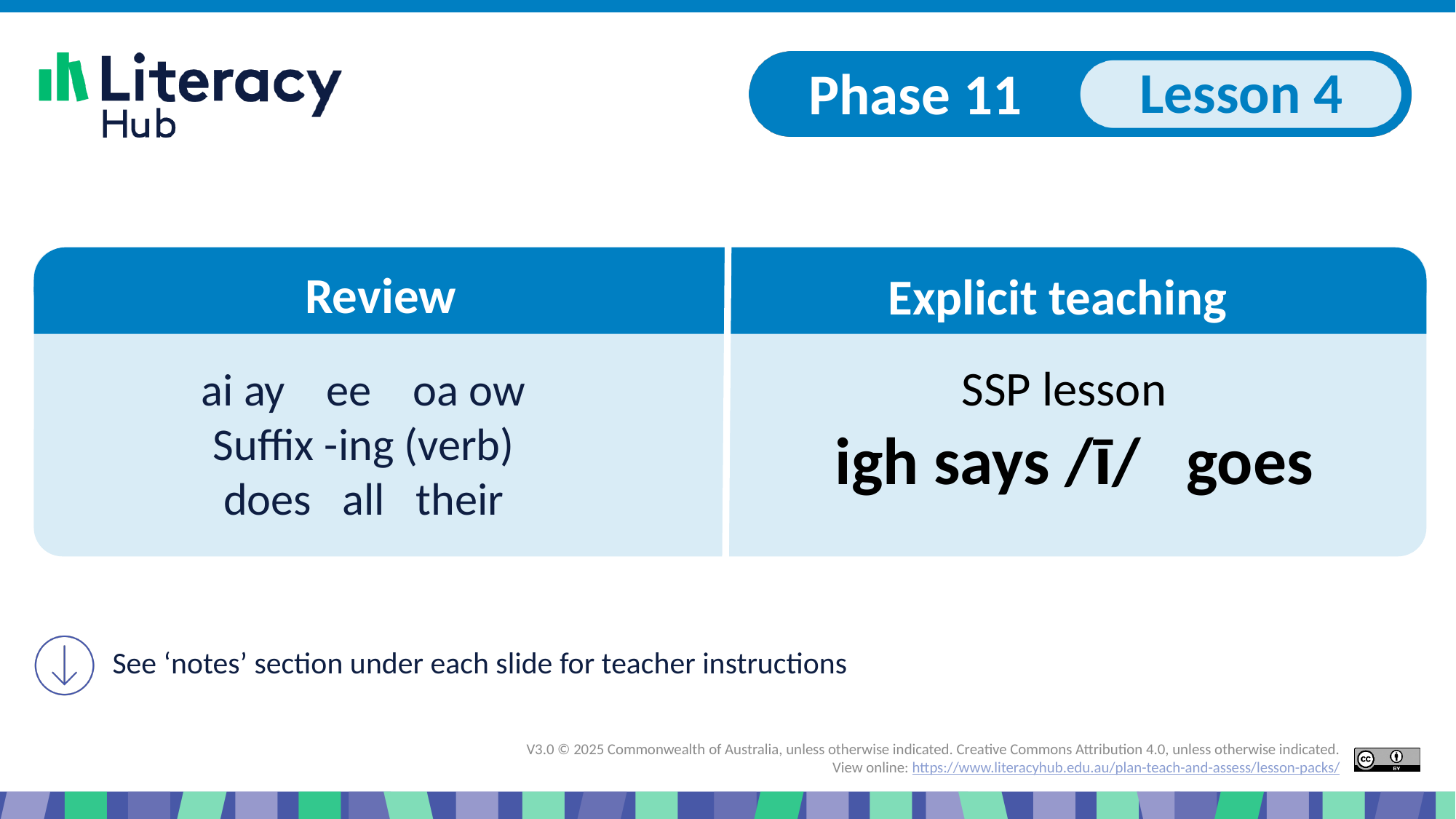

# Slide 1 Explicit teaching
ai ay    ee    oa ow
Suffix -ing (verb)
does   all   their
igh says /ī/   goes